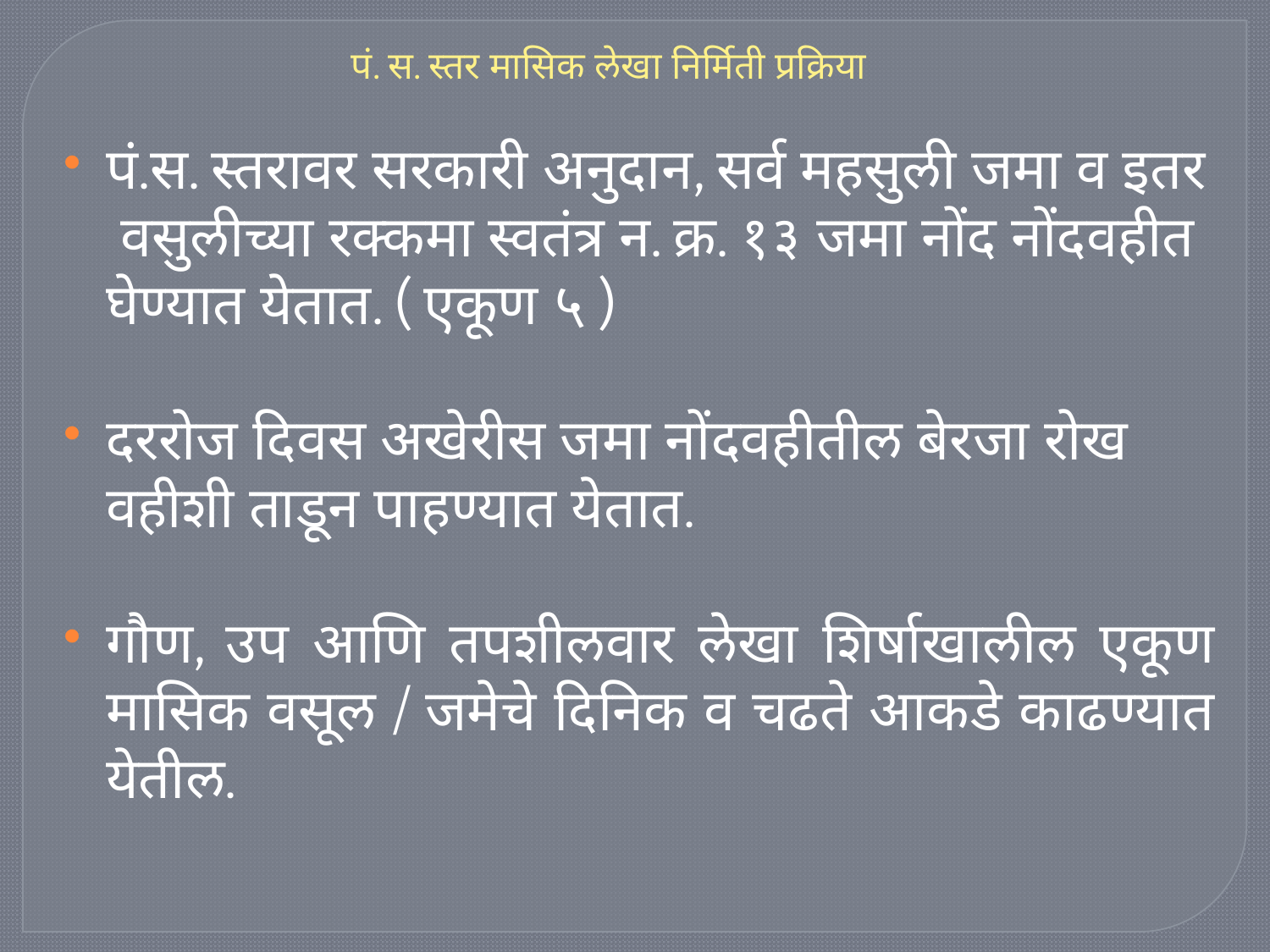

पं. स. स्तर मासिक लेखा निर्मिती प्रक्रिया
पं.स. स्तरावर सरकारी अनुदान, सर्व महसुली जमा व इतर  वसुलीच्या रक्कमा स्वतंत्र न. क्र. १३ जमा नोंद नोंदवहीत घेण्यात येतात. ( एकूण ५ )

दररोज दिवस अखेरीस जमा नोंदवहीतील बेरजा रोख वहीशी ताडून पाहण्यात येतात.

गौण, उप आणि तपशीलवार लेखा शिर्षाखालील एकूण मासिक वसूल / जमेचे दिनिक व चढते आकडे काढण्यात येतील.